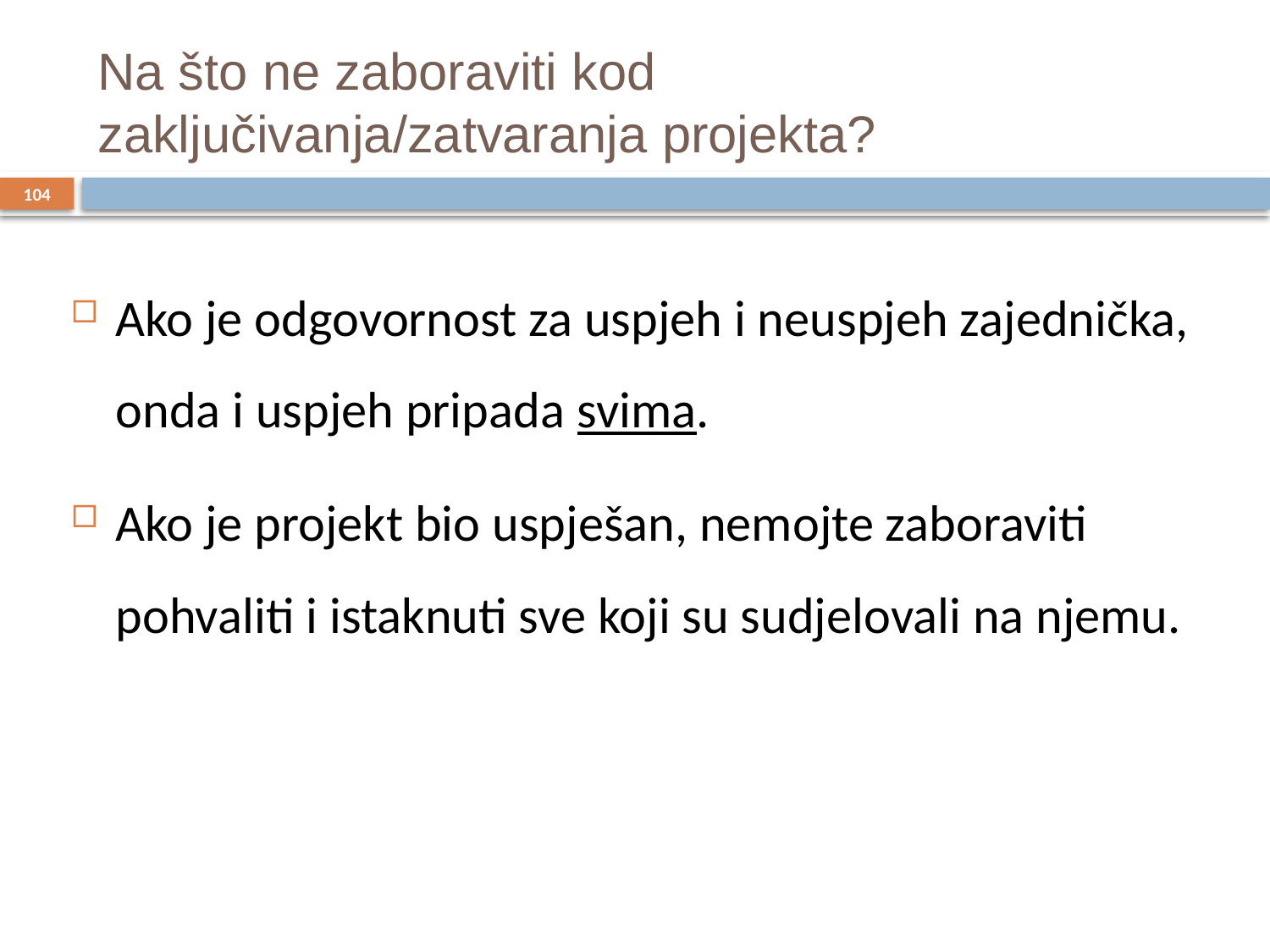

# Na što ne zaboraviti kod zaključivanja/zatvaranja projekta?
104
Ako je odgovornost za uspjeh i neuspjeh zajednička, onda i uspjeh pripada svima.
Ako je projekt bio uspješan, nemojte zaboraviti pohvaliti i istaknuti sve koji su sudjelovali na njemu.